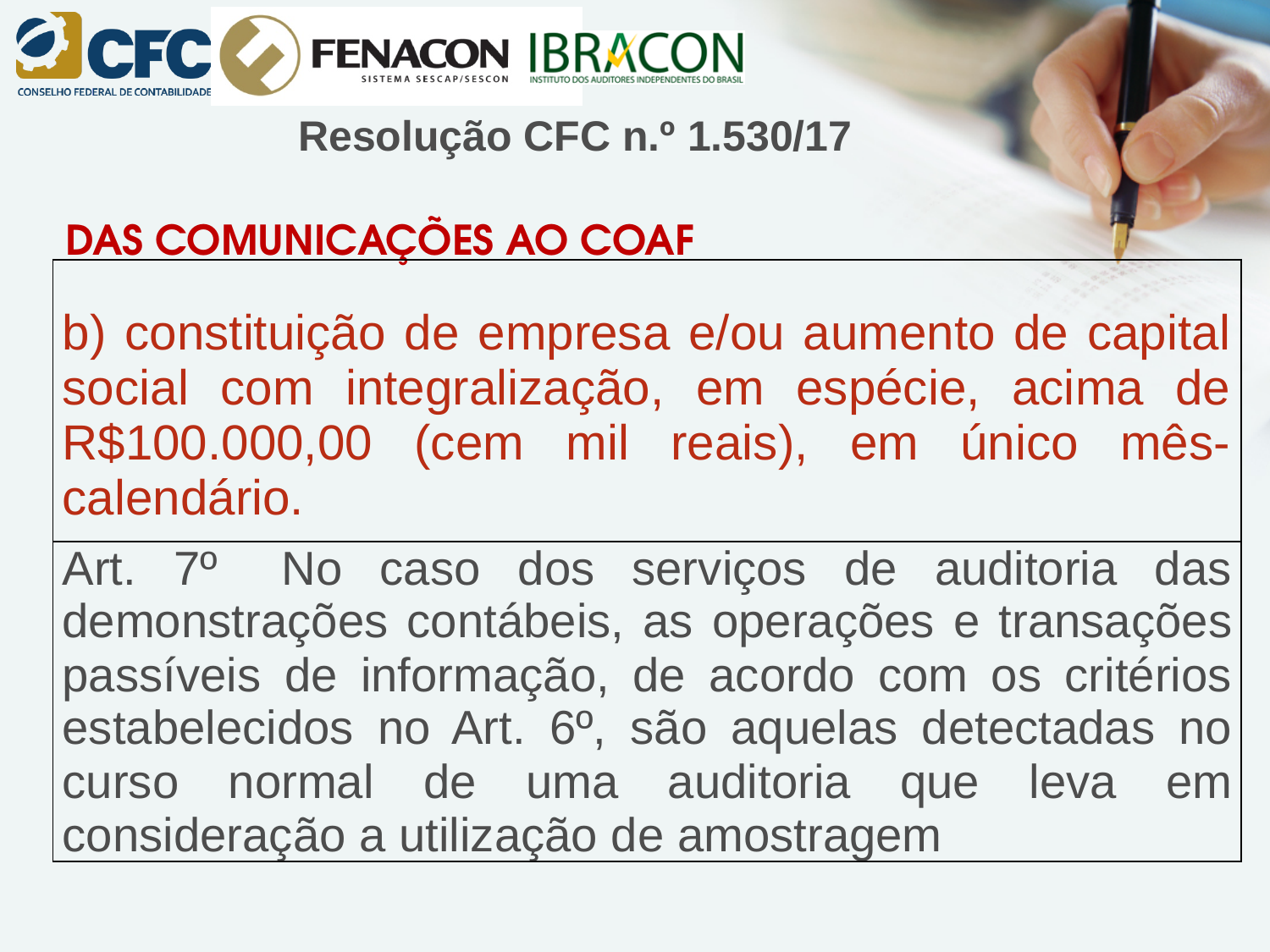

# Resolução CFC n.º 1.530/17

DAS COMUNICAÇÕES AO COAF
| b) constituição de empresa e/ou aumento de capital social com integralização, em espécie, acima de R$100.000,00 (cem mil reais), em único mês-calendário. |
| --- |
| Art. 7º   No caso dos serviços de auditoria das demonstrações contábeis, as operações e transações passíveis de informação, de acordo com os critérios estabelecidos no Art. 6º, são aquelas detectadas no curso normal de uma auditoria que leva em consideração a utilização de amostragem |